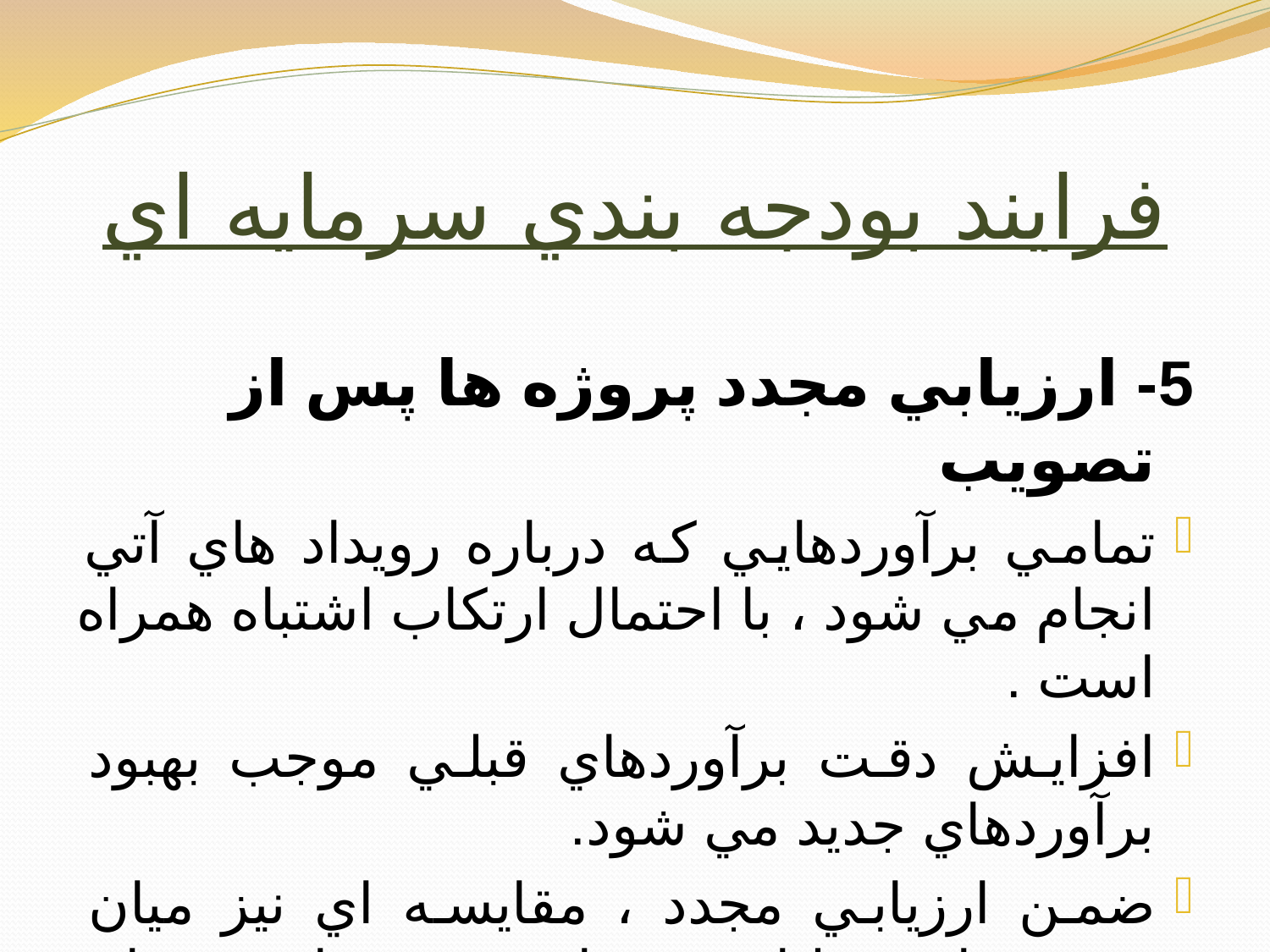

# فرايند بودجه بندي سرمايه اي

5- ارزيابي مجدد پروژه ها پس از تصويب
تمامي برآوردهايي كه درباره رويداد هاي آتي انجام مي شود ، با احتمال ارتكاب اشتباه همراه است .
افزايش دقت برآوردهاي قبلي موجب بهبود برآوردهاي جديد مي شود.
ضمن ارزيابي مجدد ، مقايسه اي نيز ميان پروژه هاي عملياتي و ساير پروژه هاي سرمايه گذاري تحت بررسي انجام مي شود.